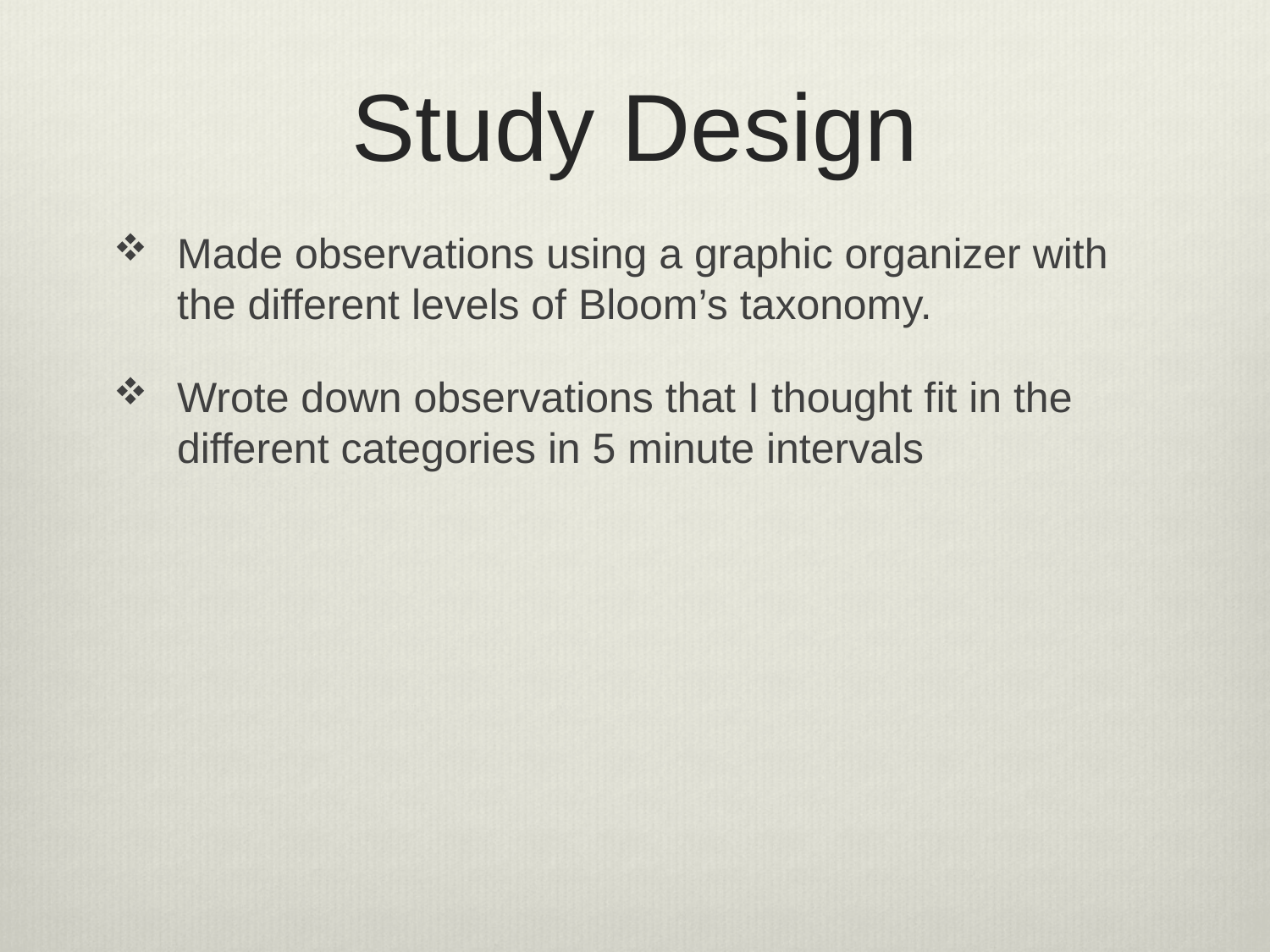

# Study Design
Made observations using a graphic organizer with the different levels of Bloom’s taxonomy.
Wrote down observations that I thought fit in the different categories in 5 minute intervals